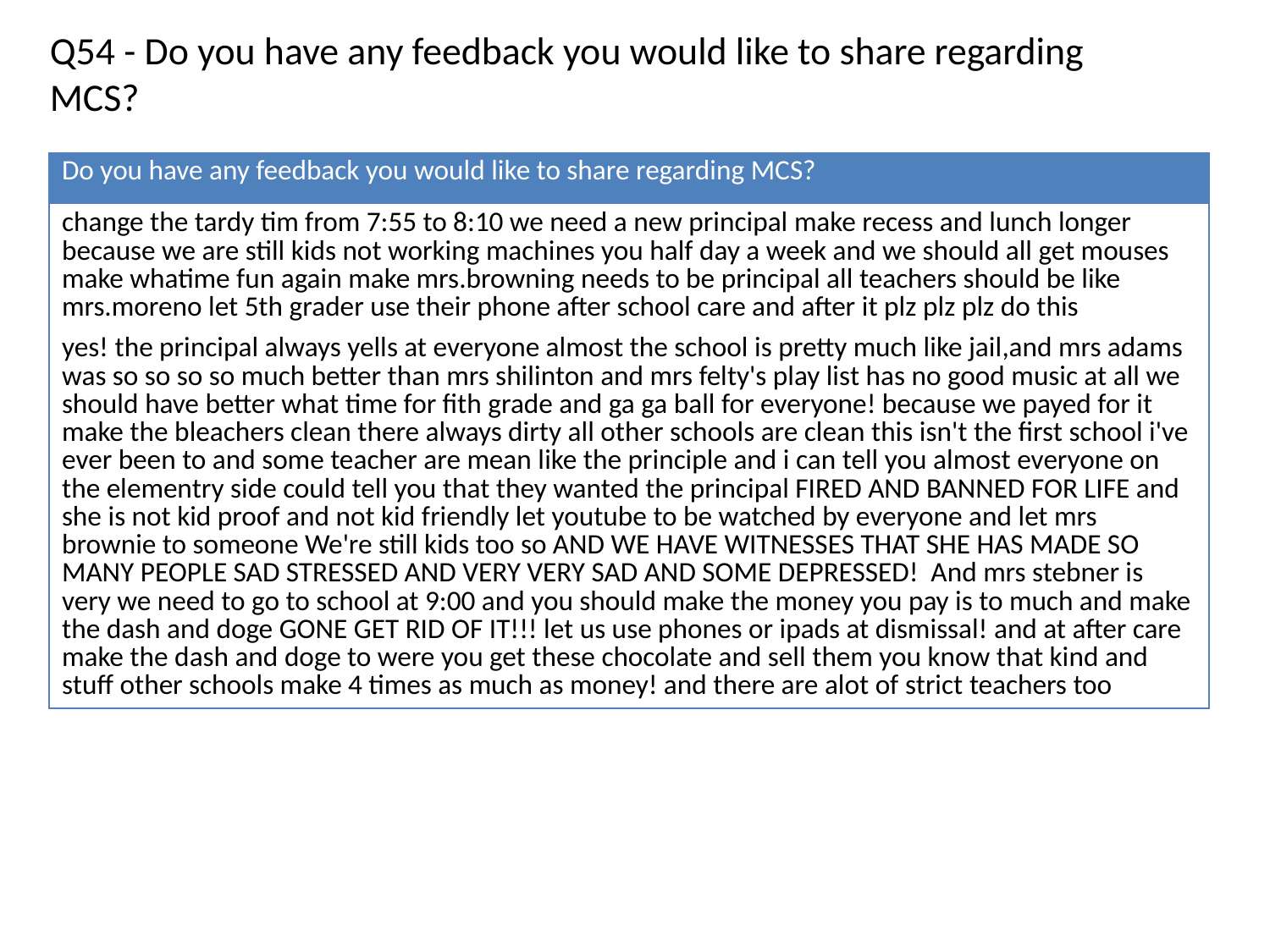

Q54 - Do you have any feedback you would like to share regarding MCS?
| Do you have any feedback you would like to share regarding MCS? |
| --- |
| change the tardy tim from 7:55 to 8:10 we need a new principal make recess and lunch longer because we are still kids not working machines you half day a week and we should all get mouses make whatime fun again make mrs.browning needs to be principal all teachers should be like mrs.moreno let 5th grader use their phone after school care and after it plz plz plz do this |
| yes! the principal always yells at everyone almost the school is pretty much like jail,and mrs adams was so so so so much better than mrs shilinton and mrs felty's play list has no good music at all we should have better what time for fith grade and ga ga ball for everyone! because we payed for it make the bleachers clean there always dirty all other schools are clean this isn't the first school i've ever been to and some teacher are mean like the principle and i can tell you almost everyone on the elementry side could tell you that they wanted the principal FIRED AND BANNED FOR LIFE and she is not kid proof and not kid friendly let youtube to be watched by everyone and let mrs brownie to someone We're still kids too so AND WE HAVE WITNESSES THAT SHE HAS MADE SO MANY PEOPLE SAD STRESSED AND VERY VERY SAD AND SOME DEPRESSED! And mrs stebner is very we need to go to school at 9:00 and you should make the money you pay is to much and make the dash and doge GONE GET RID OF IT!!! let us use phones or ipads at dismissal! and at after care make the dash and doge to were you get these chocolate and sell them you know that kind and stuff other schools make 4 times as much as money! and there are alot of strict teachers too |